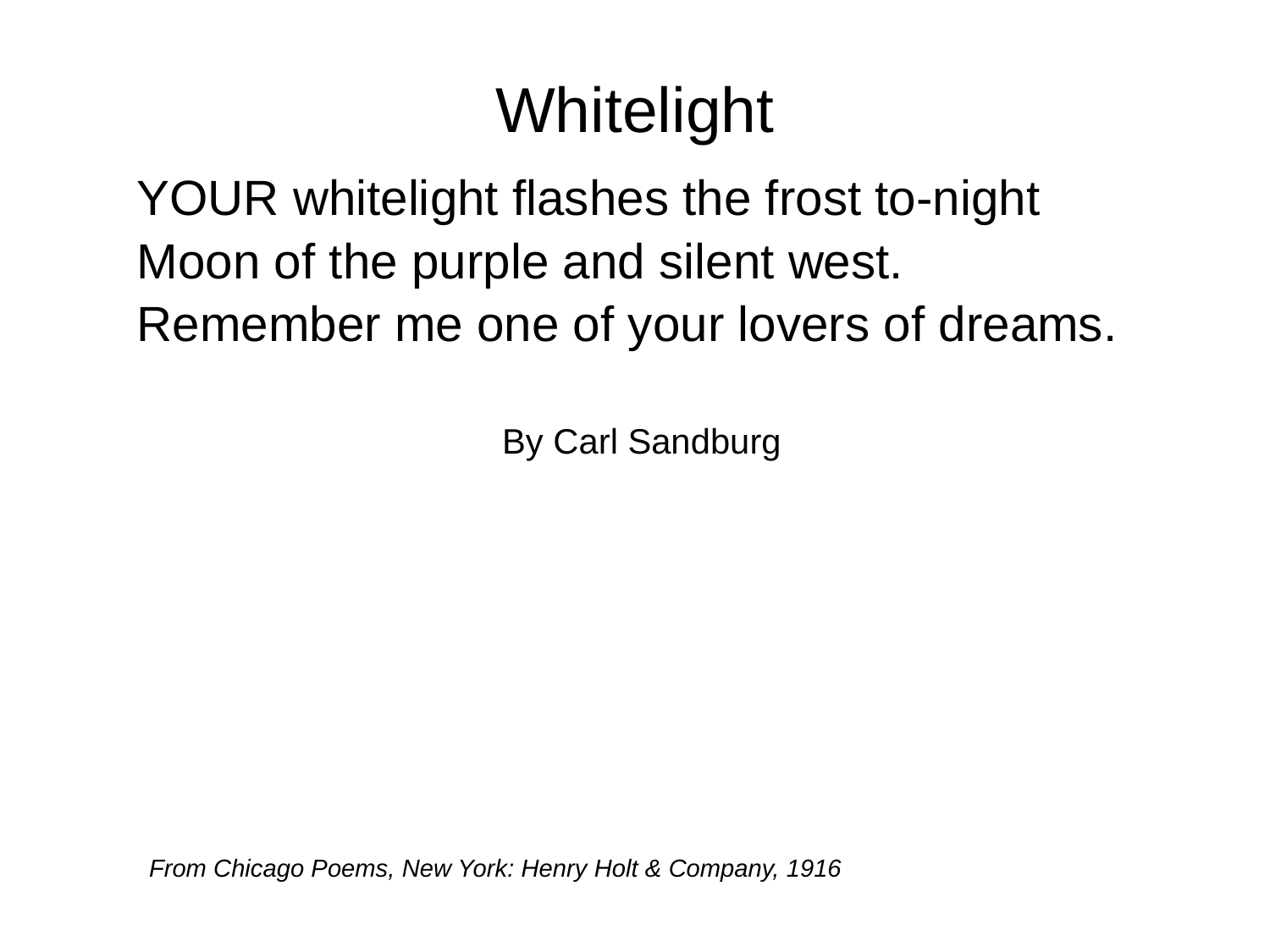

# Whitelight
YOUR whitelight flashes the frost to-night
Moon of the purple and silent west.
Remember me one of your lovers of dreams.
By Carl Sandburg
From Chicago Poems, New York: Henry Holt & Company, 1916